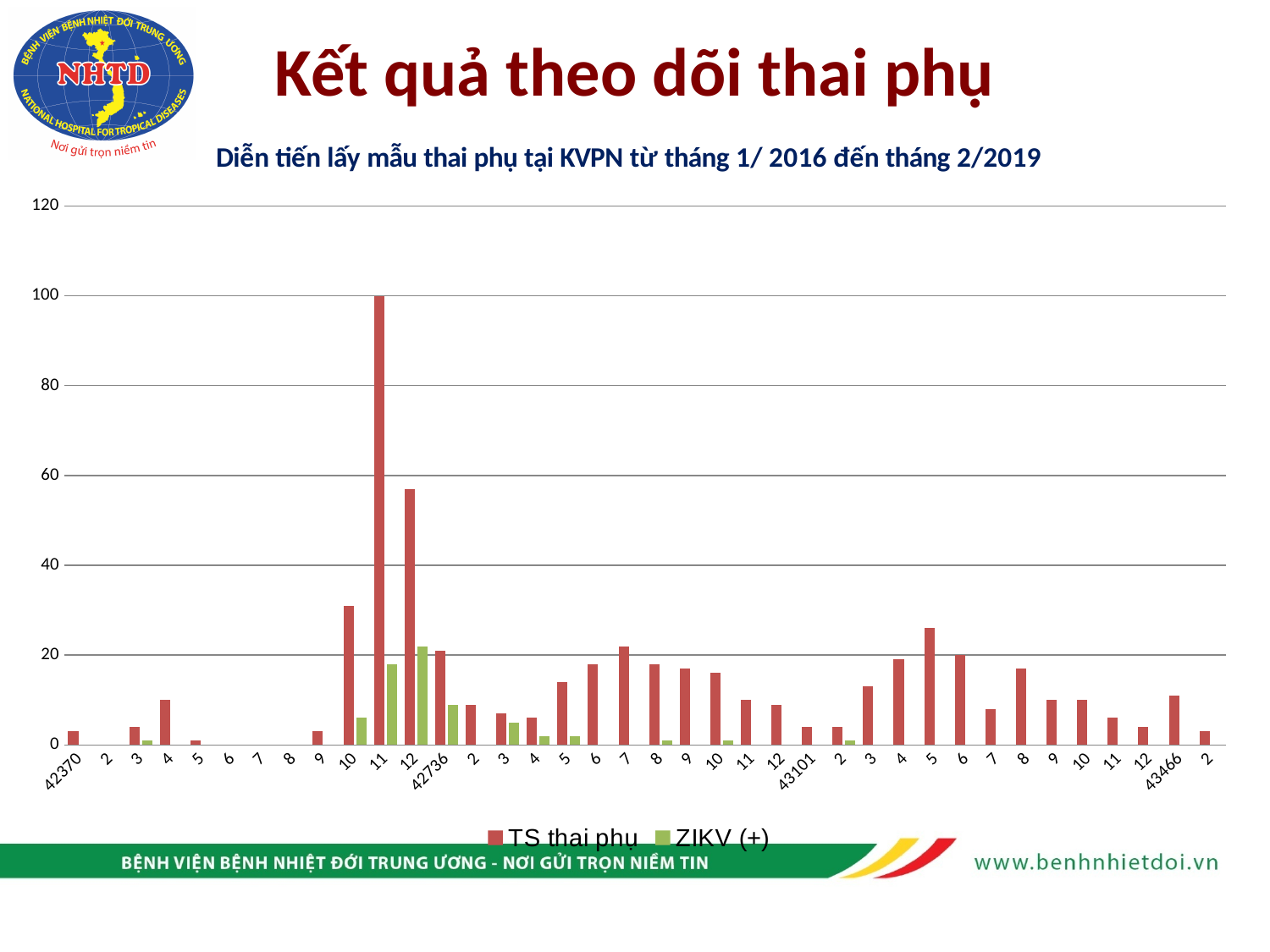

Kết quả theo dõi thai phụ

### Chart: Diễn tiến lấy mẫu thai phụ tại KVPN từ tháng 1/ 2016 đến tháng 2/2019

| Category | TS thai phụ | ZIKV (+) |
|---|---|---|
| 42370 | 3.0 | None |
| 2 | None | None |
| 3 | 4.0 | 1.0 |
| 4 | 10.0 | None |
| 5 | 1.0 | None |
| 6 | None | None |
| 7 | None | None |
| 8 | None | None |
| 9 | 3.0 | None |
| 10 | 31.0 | 6.0 |
| 11 | 100.0 | 18.0 |
| 12 | 57.0 | 22.0 |
| 42736 | 21.0 | 9.0 |
| 2 | 9.0 | None |
| 3 | 7.0 | 5.0 |
| 4 | 6.0 | 2.0 |
| 5 | 14.0 | 2.0 |
| 6 | 18.0 | None |
| 7 | 22.0 | None |
| 8 | 18.0 | 1.0 |
| 9 | 17.0 | None |
| 10 | 16.0 | 1.0 |
| 11 | 10.0 | None |
| 12 | 9.0 | None |
| 43101 | 4.0 | None |
| 2 | 4.0 | 1.0 |
| 3 | 13.0 | None |
| 4 | 19.0 | None |
| 5 | 26.0 | None |
| 6 | 20.0 | None |
| 7 | 8.0 | None |
| 8 | 17.0 | None |
| 9 | 10.0 | None |
| 10 | 10.0 | None |
| 11 | 6.0 | None |
| 12 | 4.0 | None |
| 43466 | 11.0 | None |
| 2 | 3.0 | None |